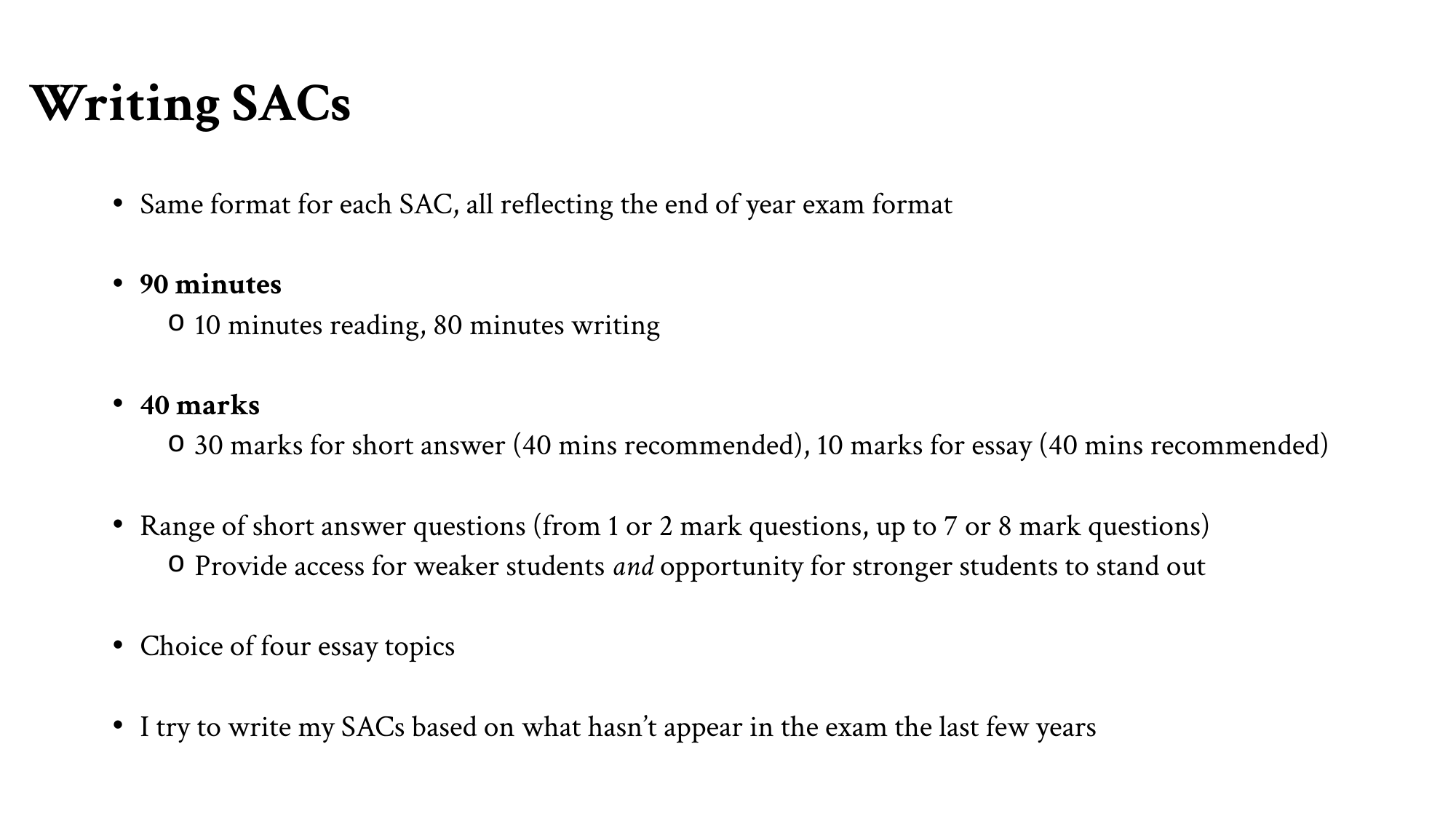

# Writing SACs
Same format for each SAC, all reflecting the end of year exam format

90 minutes
10 minutes reading, 80 minutes writing

40 marks
30 marks for short answer (40 mins recommended), 10 marks for essay (40 mins recommended)

Range of short answer questions (from 1 or 2 mark questions, up to 7 or 8 mark questions)
Provide access for weaker students and opportunity for stronger students to stand out

Choice of four essay topics

I try to write my SACs based on what hasn’t appear in the exam the last few years